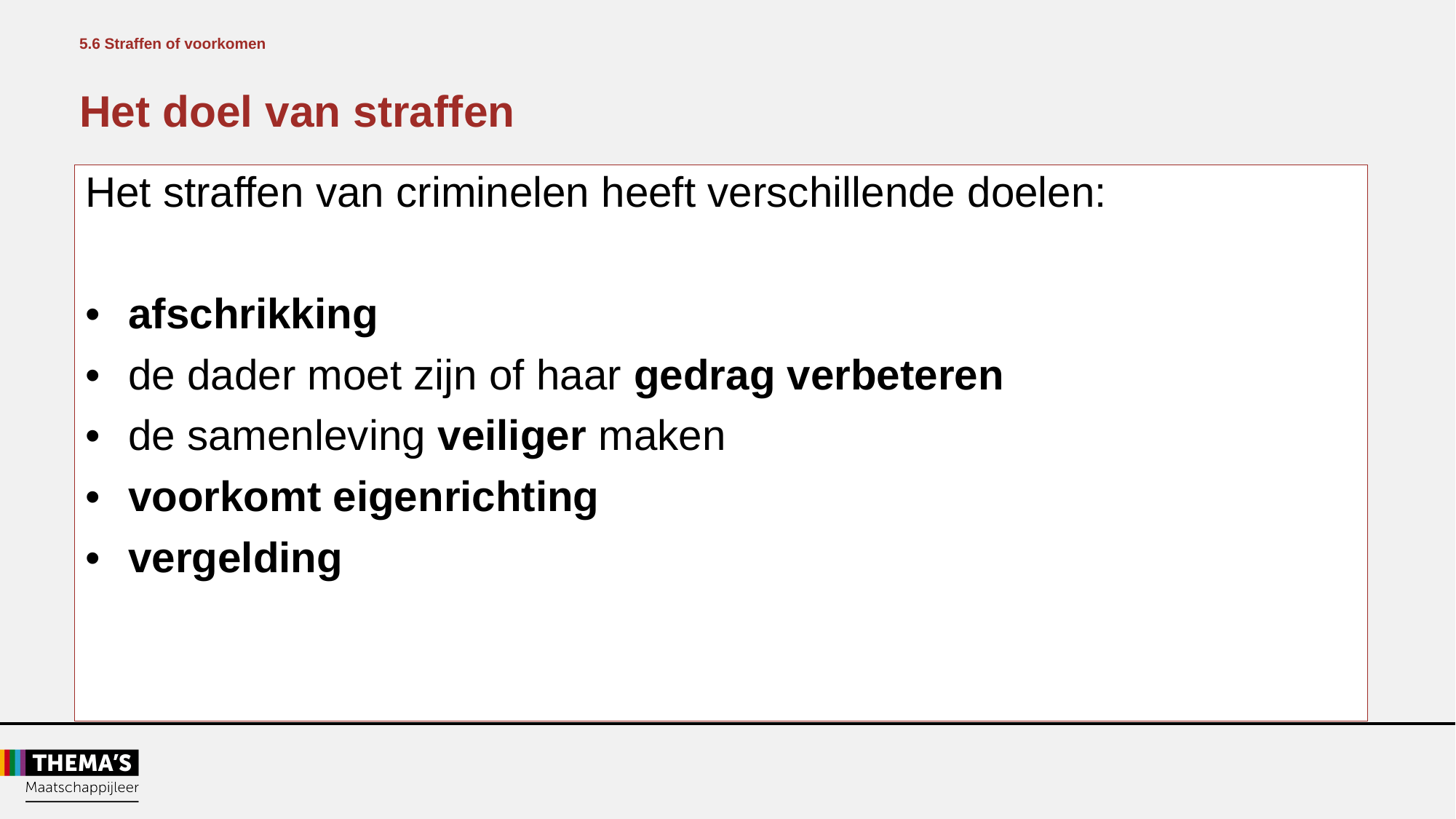

5.6 Straffen of voorkomen
Het doel van straffen
Het straffen van criminelen heeft verschillende doelen:

•	afschrikking
•	de dader moet zijn of haar gedrag verbeteren
•	de samenleving veiliger maken
•	voorkomt eigenrichting
•	vergelding